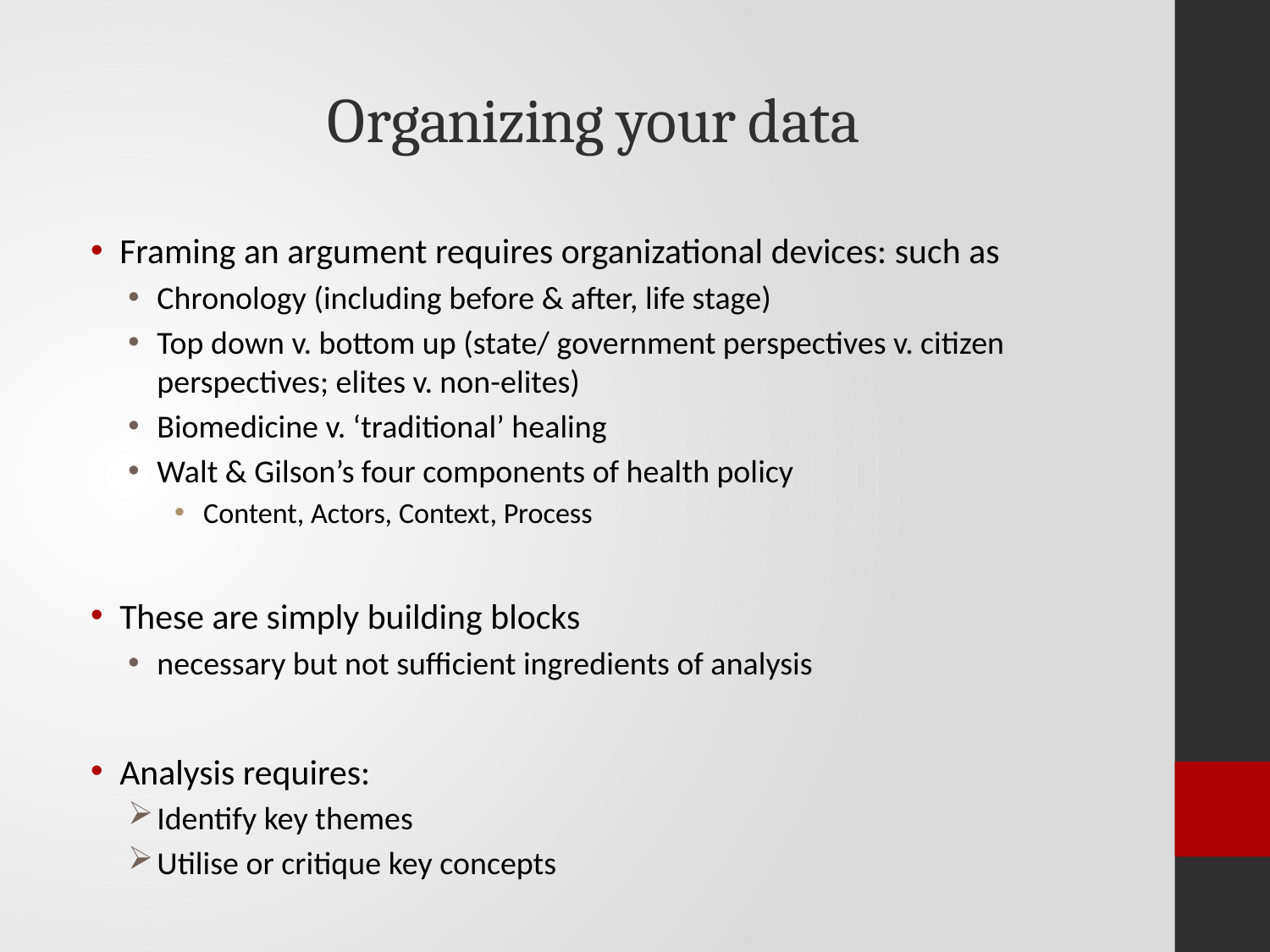

# Organizing your data
Framing an argument requires organizational devices: such as
Chronology (including before & after, life stage)
Top down v. bottom up (state/ government perspectives v. citizen perspectives; elites v. non-elites)
Biomedicine v. ‘traditional’ healing
Walt & Gilson’s four components of health policy
Content, Actors, Context, Process

These are simply building blocks
necessary but not sufficient ingredients of analysis

Analysis requires:
Identify key themes
Utilise or critique key concepts